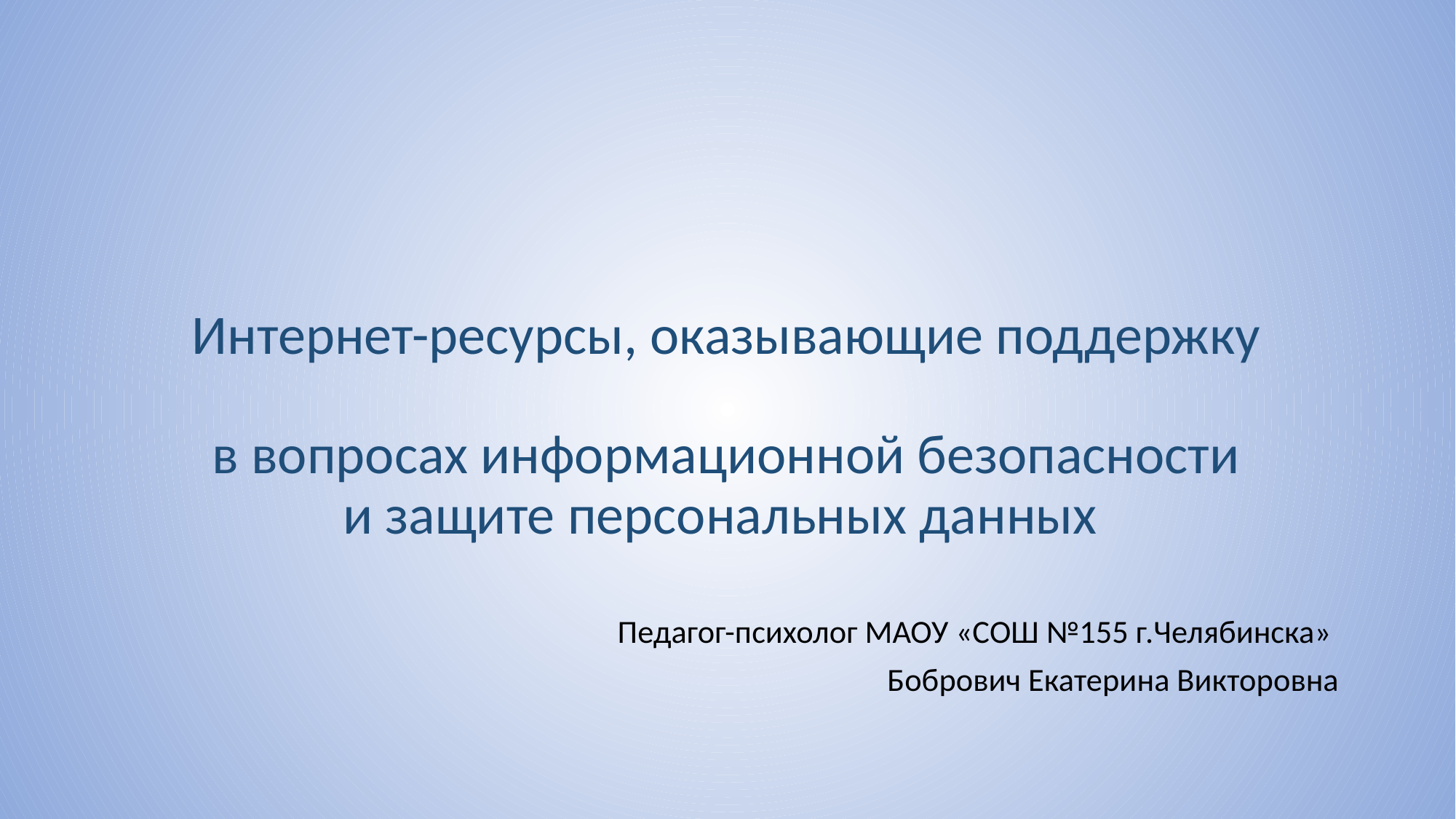

# Интернет-ресурсы, оказывающие поддержку в вопросах информационной безопасности и защите персональных данных
Педагог-психолог МАОУ «СОШ №155 г.Челябинска»
Бобрович Екатерина Викторовна